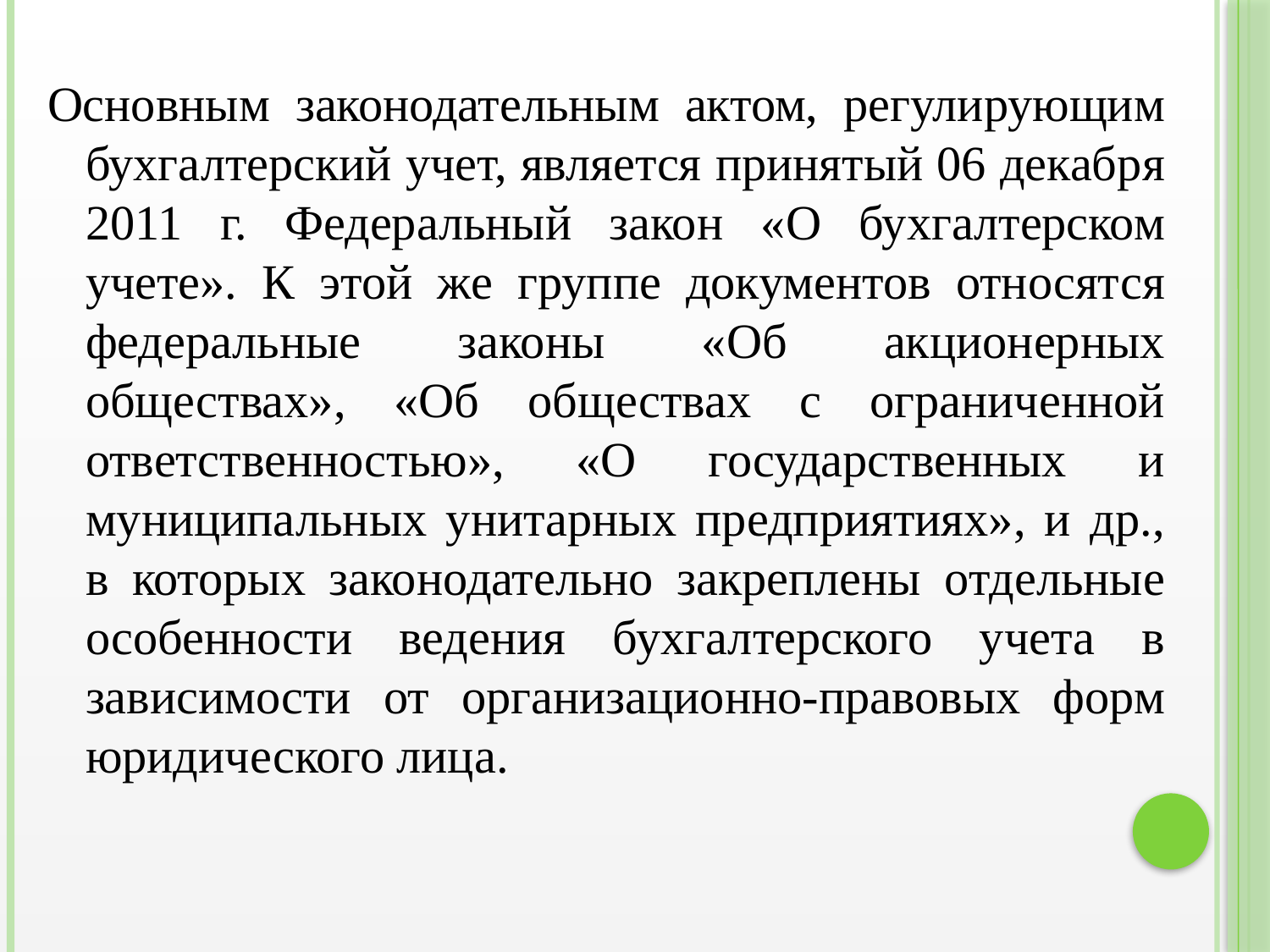

Основным законодательным актом, регулирующим бухгалтерский учет, является принятый 06 декабря 2011 г. Федеральный закон «О бухгалтерском учете». К этой же группе документов относятся федеральные законы «Об акционерных обществах», «Об обществах с ограниченной ответственностью», «О государственных и муниципальных унитарных предприятиях», и др., в которых законодательно закреплены отдельные особенности ведения бухгалтерского учета в зависимости от организационно-правовых форм юридического лица.